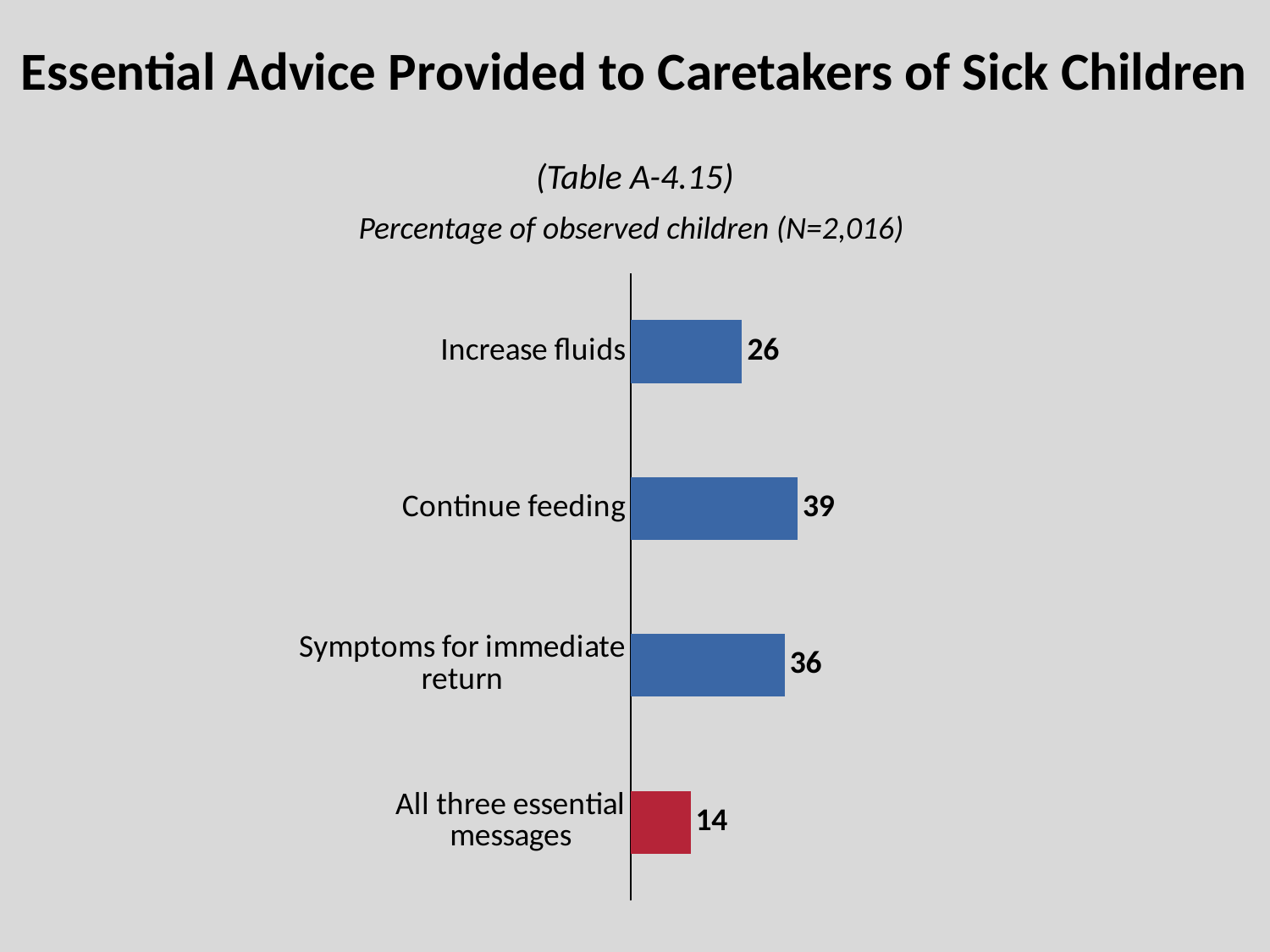

# Essential Advice Provided to Caretakers of Sick Children
(Table A-4.15)
Percentage of observed children (N=2,016)

### Chart

| Category | Series 1 |
|---|---|
| All three essential messages | 14.0 |
| Symptoms for immediate return | 36.0 |
| Continue feeding | 39.0 |
| Increase fluids | 26.0 |